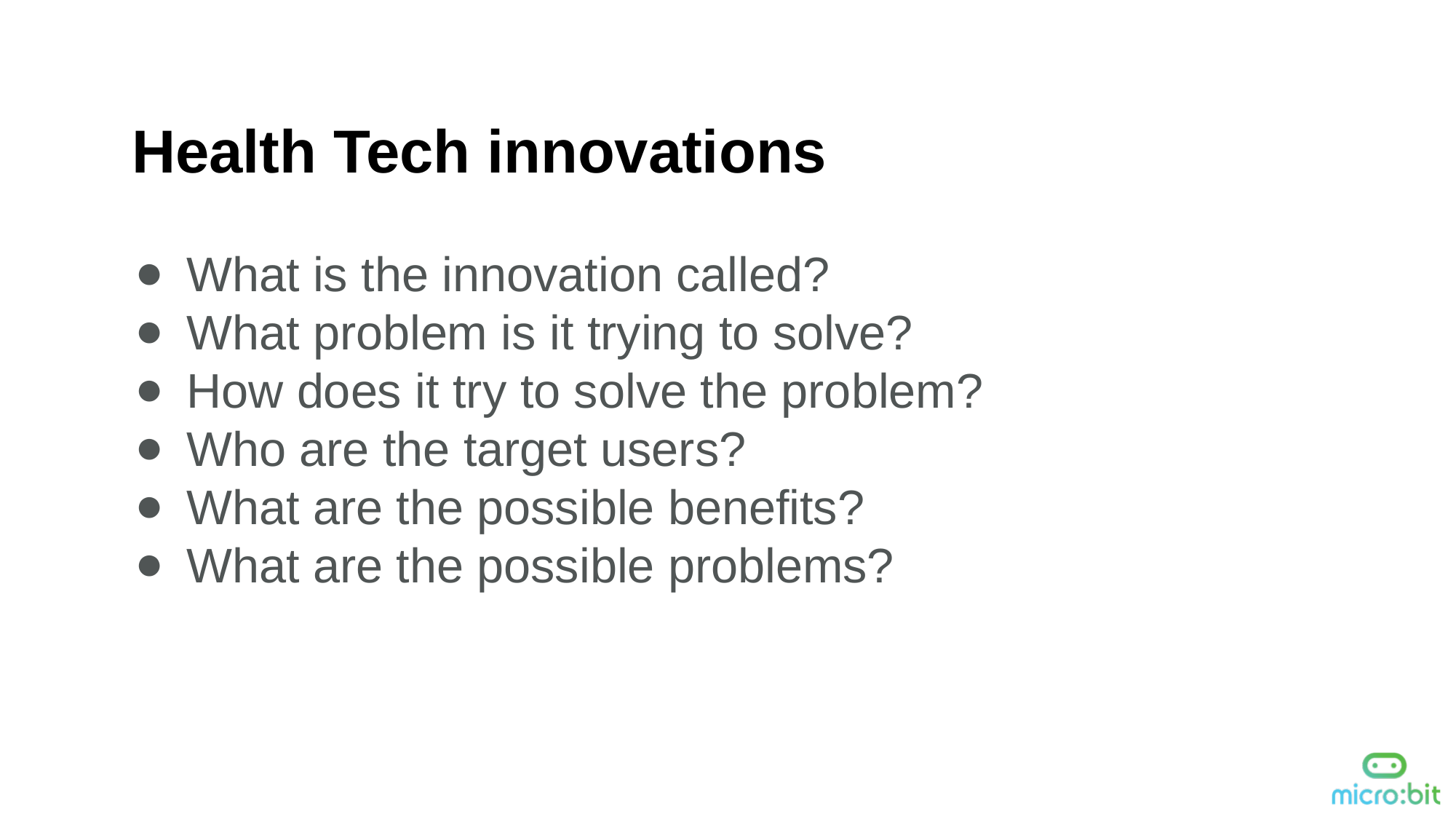

Health Tech innovations

What is the innovation called?
What problem is it trying to solve?
How does it try to solve the problem?
Who are the target users?
What are the possible benefits?
What are the possible problems?